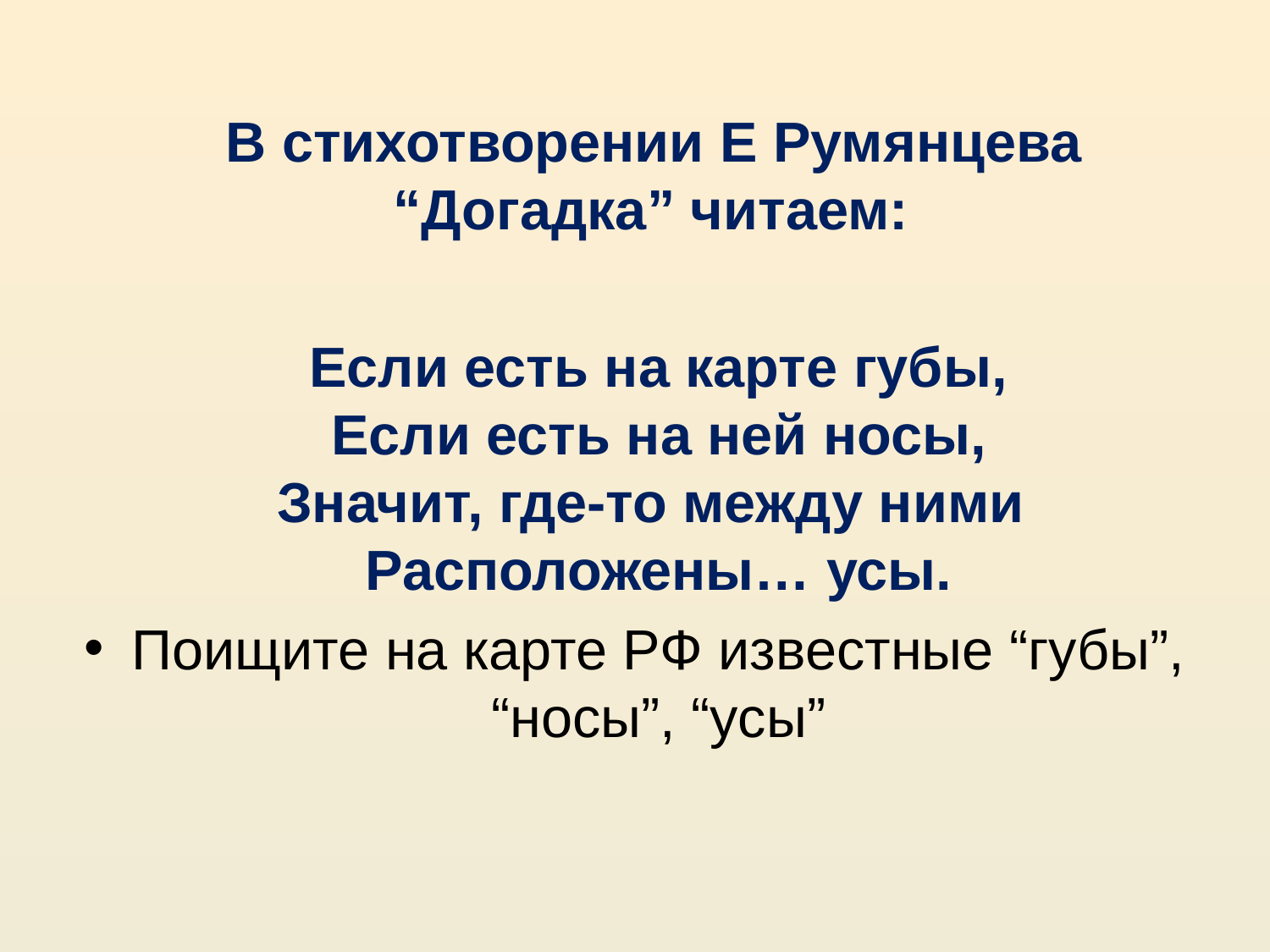

#
   В стихотворении Е Румянцева “Догадка” читаем:

   Если есть на карте губы,
Если есть на ней носы,
Значит, где-то между ними
Расположены… усы.
Поищите на карте РФ известные “губы”, “носы”, “усы”